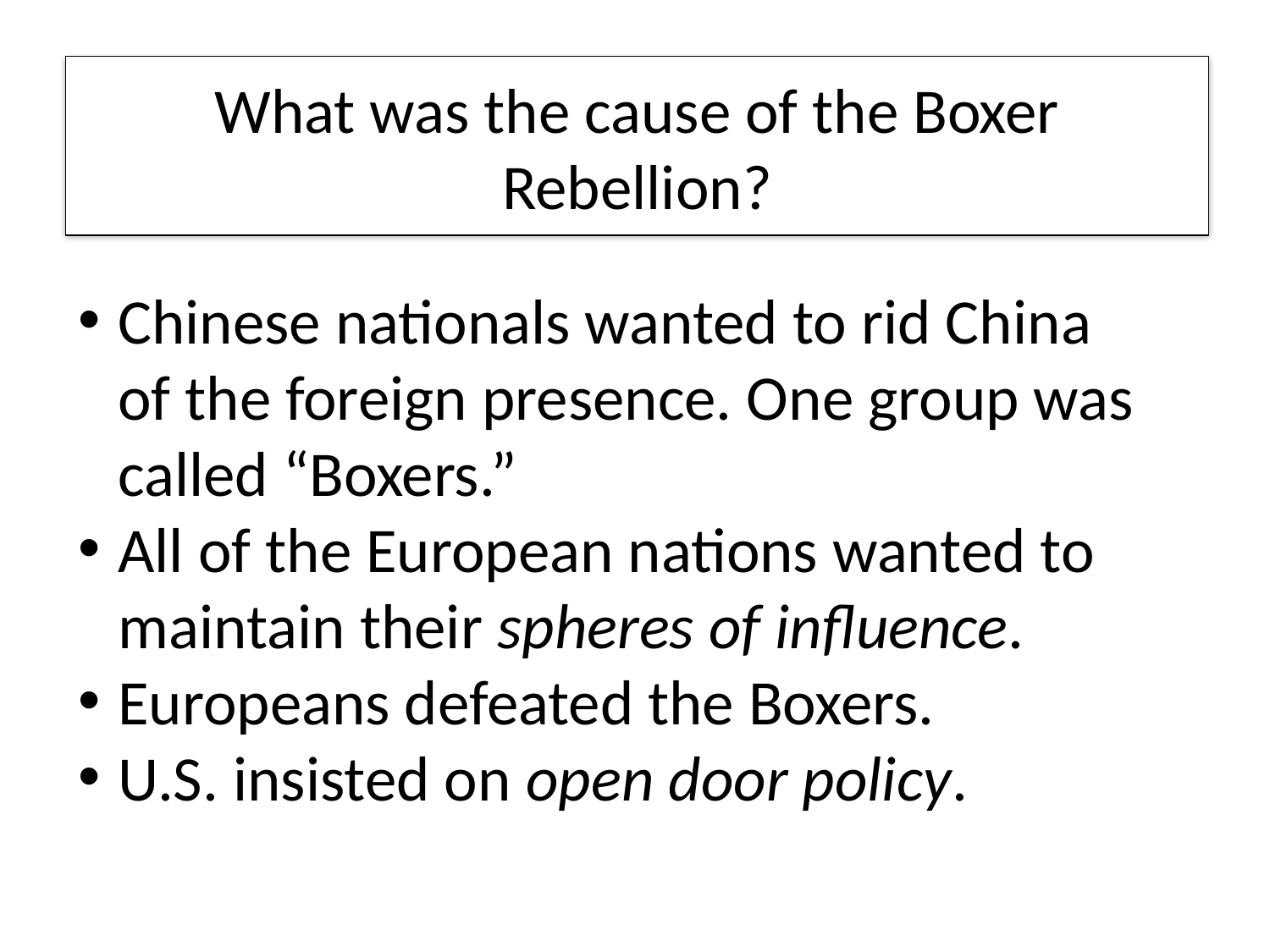

What was the cause of the Boxer Rebellion?
Chinese nationals wanted to rid China of the foreign presence. One group was called “Boxers.”
All of the European nations wanted to maintain their spheres of influence.
Europeans defeated the Boxers.
U.S. insisted on open door policy.